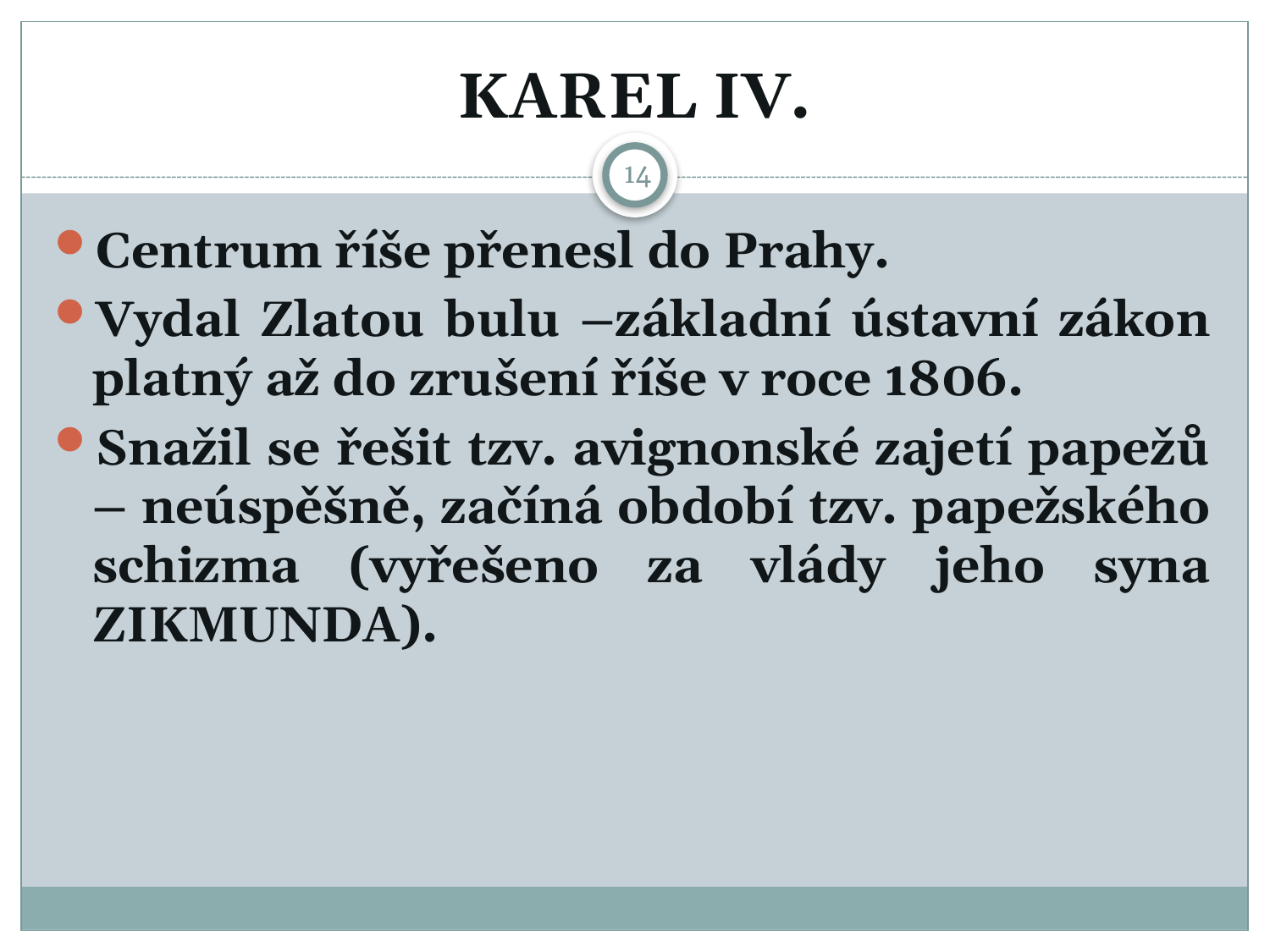

# KAREL IV.
14
Centrum říše přenesl do Prahy.
Vydal Zlatou bulu –základní ústavní zákon platný až do zrušení říše v roce 1806.
Snažil se řešit tzv. avignonské zajetí papežů – neúspěšně, začíná období tzv. papežského schizma (vyřešeno za vlády jeho syna ZIKMUNDA).